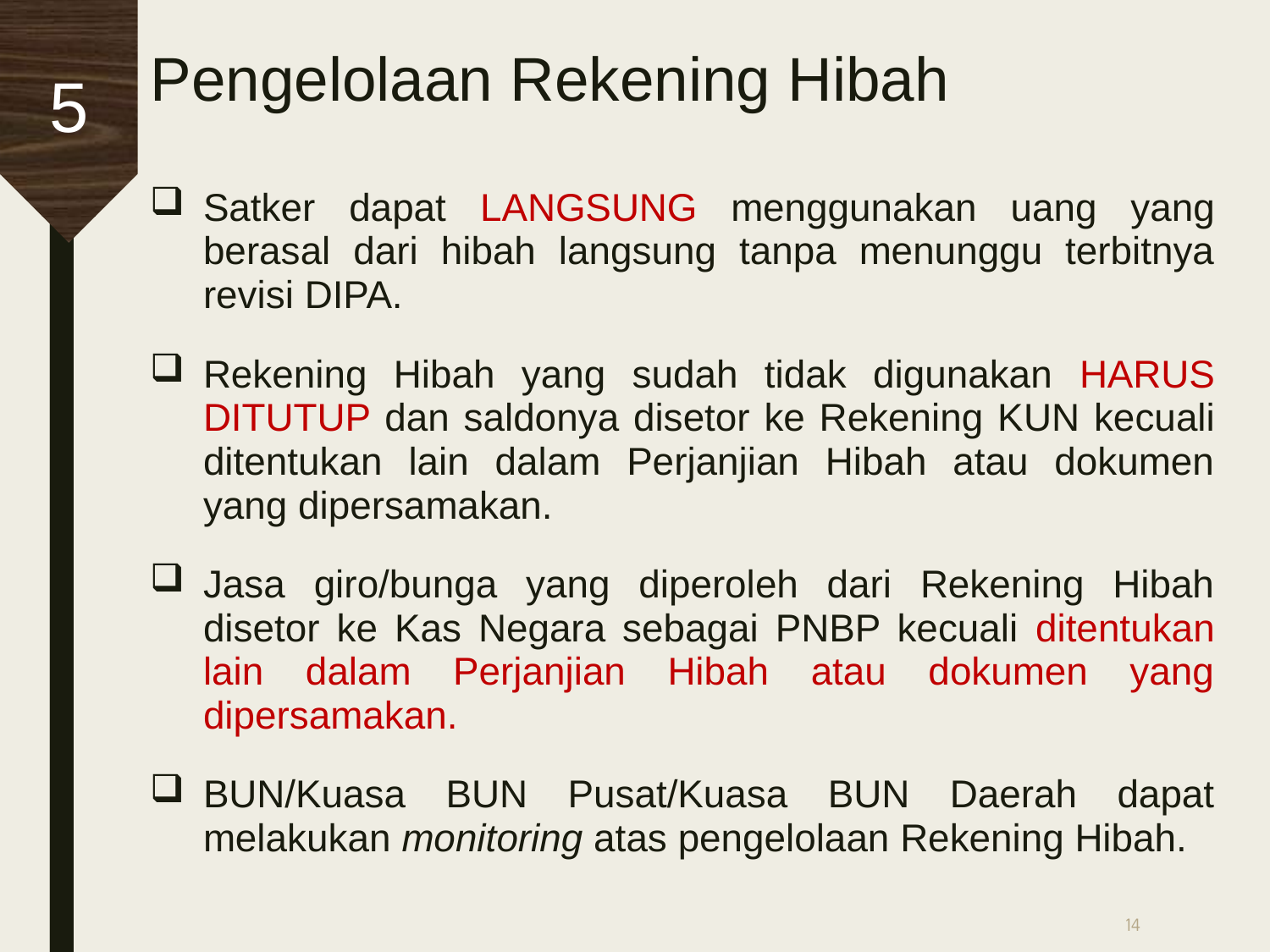

# Pengelolaan Rekening Hibah
5
Satker dapat LANGSUNG menggunakan uang yang berasal dari hibah langsung tanpa menunggu terbitnya revisi DIPA.
Rekening Hibah yang sudah tidak digunakan HARUS DITUTUP dan saldonya disetor ke Rekening KUN kecuali ditentukan lain dalam Perjanjian Hibah atau dokumen yang dipersamakan.
Jasa giro/bunga yang diperoleh dari Rekening Hibah disetor ke Kas Negara sebagai PNBP kecuali ditentukan lain dalam Perjanjian Hibah atau dokumen yang dipersamakan.
BUN/Kuasa BUN Pusat/Kuasa BUN Daerah dapat melakukan monitoring atas pengelolaan Rekening Hibah.

14